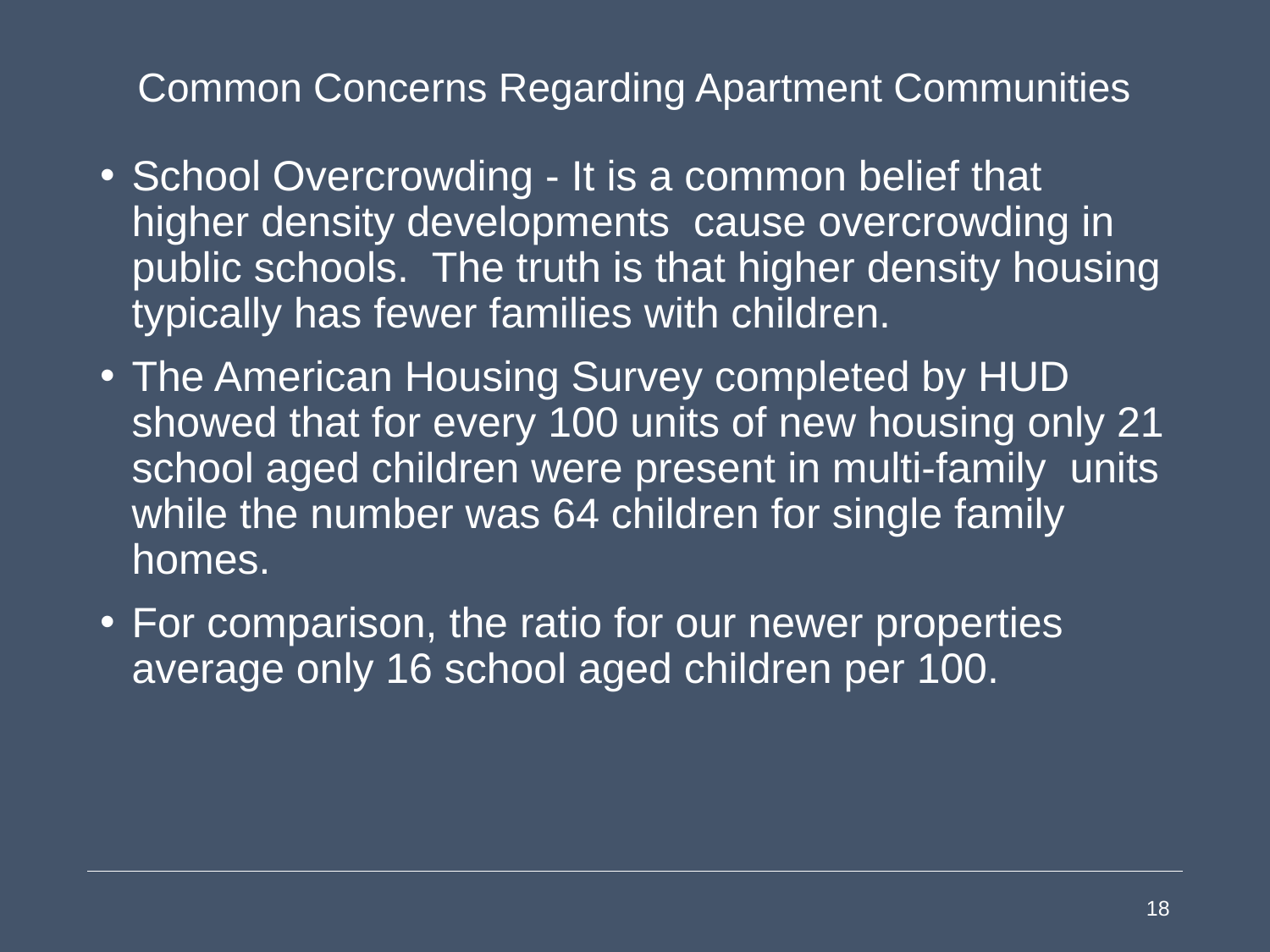

# Common Concerns Regarding Apartment Communities
School Overcrowding - It is a common belief that higher density developments  cause overcrowding in public schools.  The truth is that higher density housing typically has fewer families with children.
The American Housing Survey completed by HUD showed that for every 100 units of new housing only 21 school aged children were present in multi-family  units while the number was 64 children for single family homes.
For comparison, the ratio for our newer properties average only 16 school aged children per 100.

18